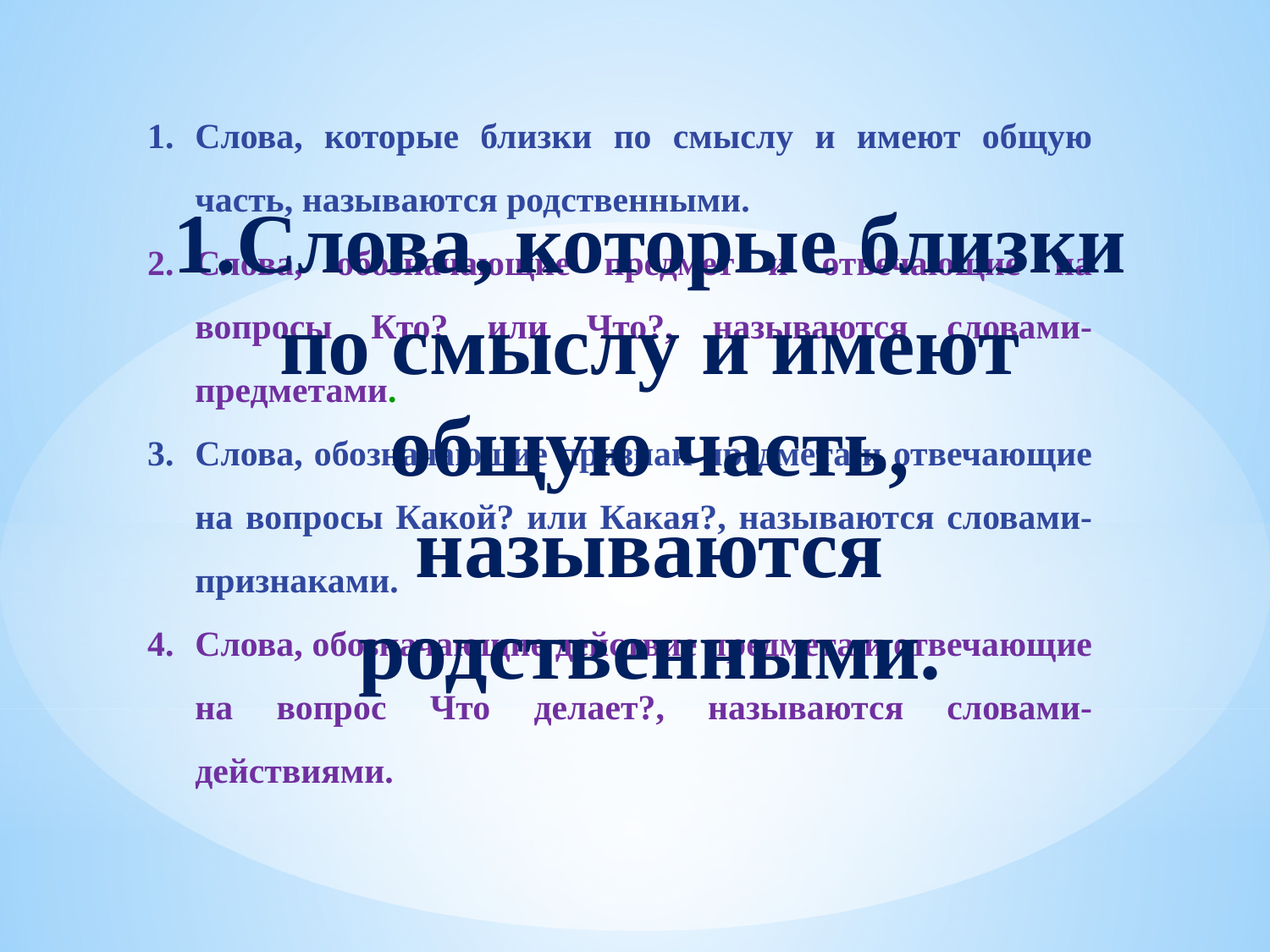

Слова, которые близки по смыслу и имеют общую часть, называются родственными.
Слова, обозначающие предмет и отвечающие на вопросы Кто? или Что?, называются словами- предметами.
Слова, обозначающие признак предмета и отвечающие на вопросы Какой? или Какая?, называются словами- признаками.
Слова, обозначающие действие предмета и отвечающие на вопрос Что делает?, называются словами- действиями.
1.Слова, которые близки по смыслу и имеют общую часть, называются родственными.